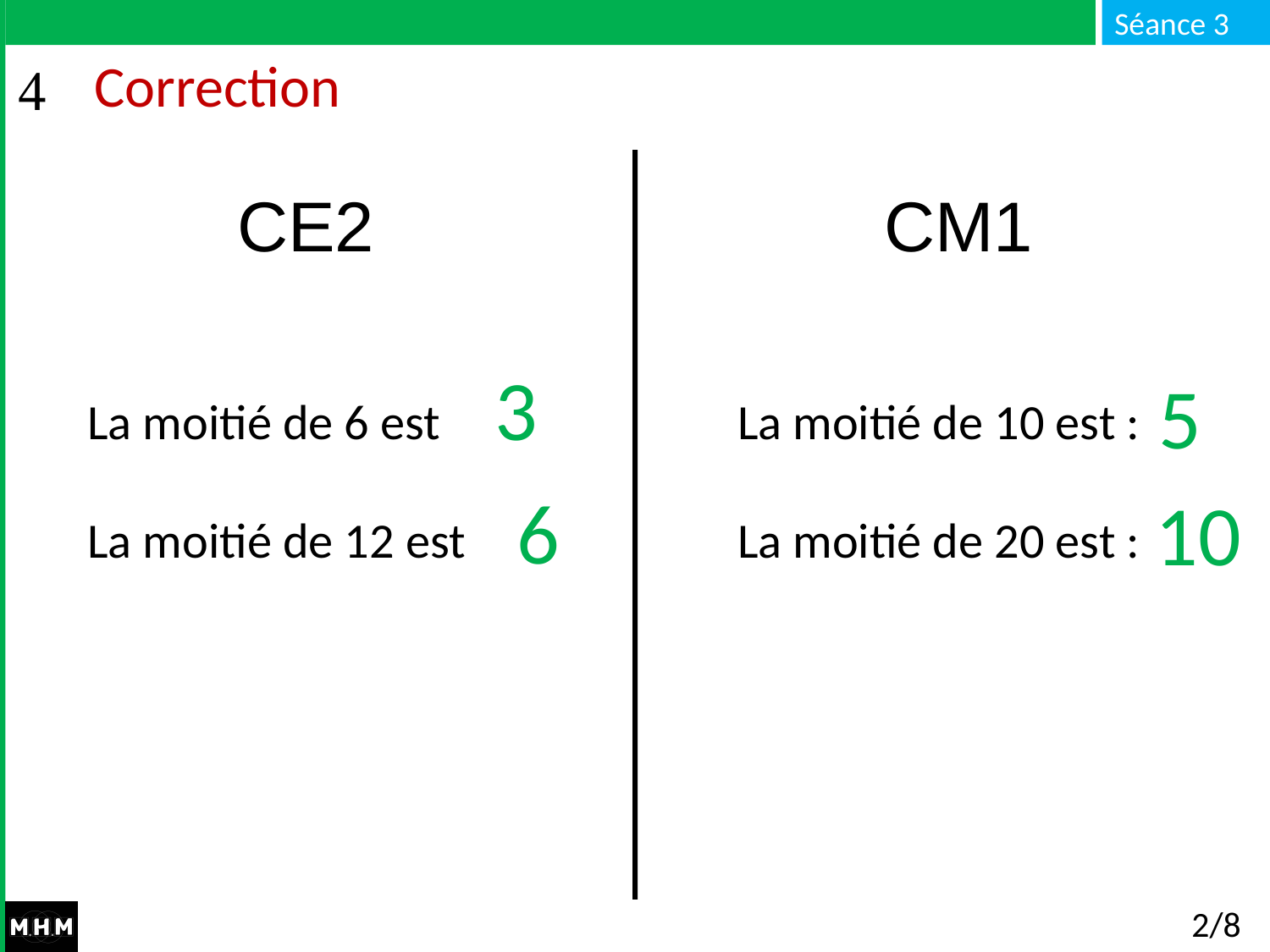

# Correction

CE2                          CM1
La moitié de 6 est : …
La moitié de 12 est : …

La moitié de 10 est : …
La moitié de 20 est : …

3
5
6
10
2/8